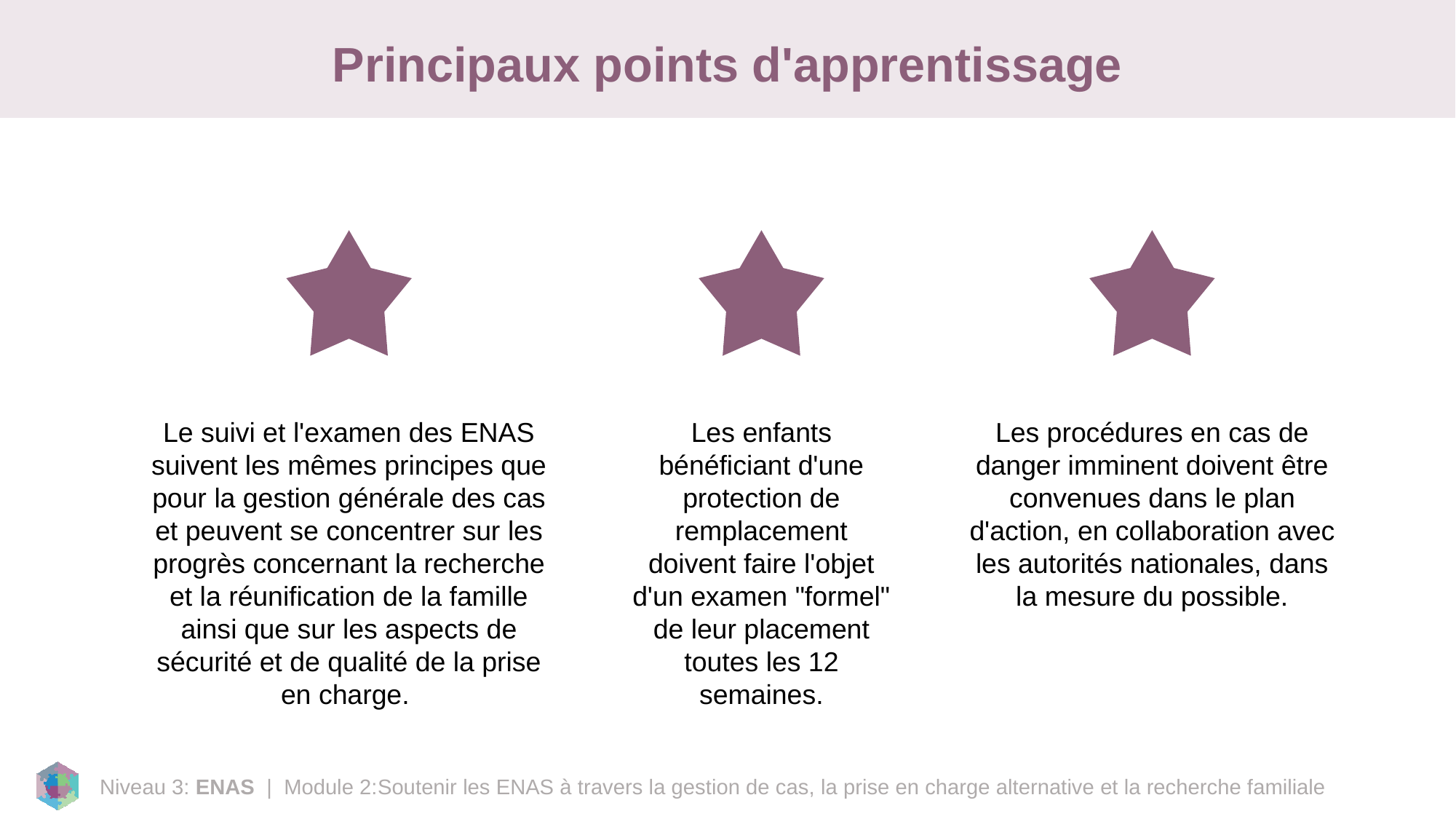

# Principaux points d'apprentissage

Le suivi et l'examen des ENAS suivent les mêmes principes que pour la gestion générale des cas et peuvent se concentrer sur les progrès concernant la recherche et la réunification de la famille ainsi que sur les aspects de sécurité et de qualité de la prise en charge.
Les enfants bénéficiant d'une protection de remplacement doivent faire l'objet d'un examen "formel" de leur placement toutes les 12 semaines.
Les procédures en cas de danger imminent doivent être convenues dans le plan d'action, en collaboration avec les autorités nationales, dans la mesure du possible.